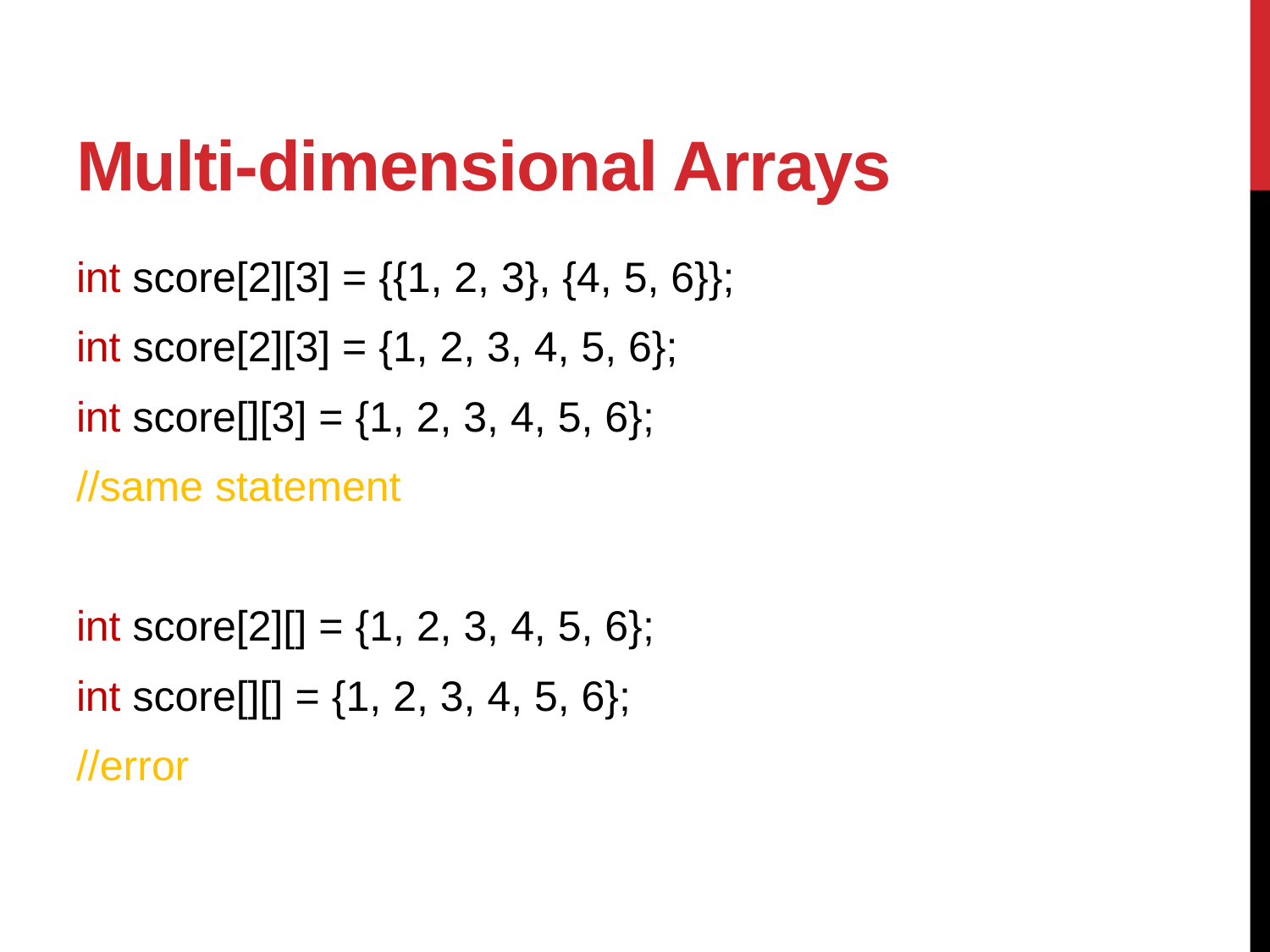

# Multi-dimensional Arrays
int score[2][3] = {{1, 2, 3}, {4, 5, 6}};
int score[2][3] = {1, 2, 3, 4, 5, 6};
int score[][3] = {1, 2, 3, 4, 5, 6};
//same statement

int score[2][] = {1, 2, 3, 4, 5, 6};
int score[][] = {1, 2, 3, 4, 5, 6};
//error